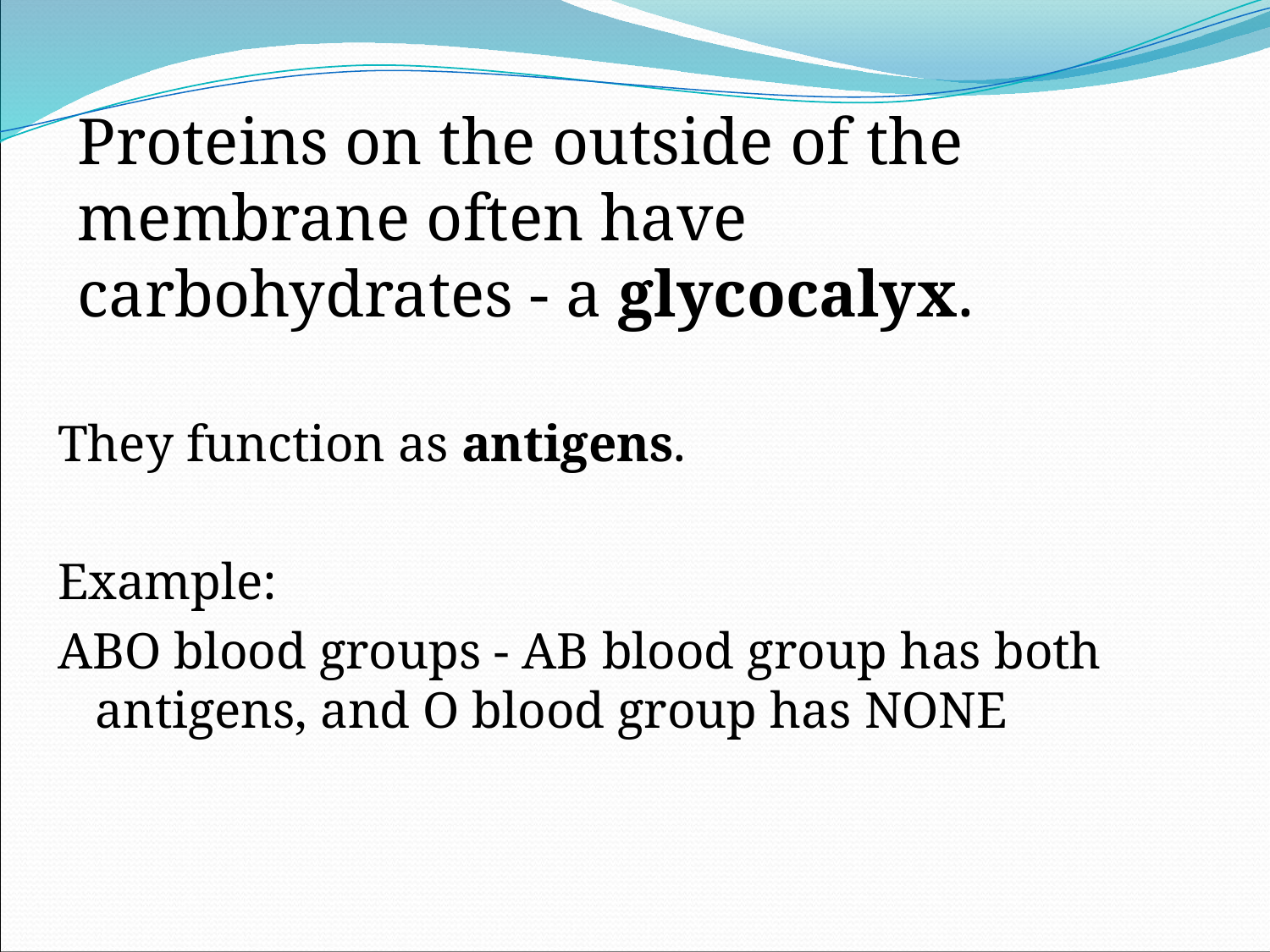

Proteins on the outside of the membrane often have carbohydrates - a glycocalyx.
They function as antigens.

Example:
ABO blood groups - AB blood group has both antigens, and O blood group has NONE